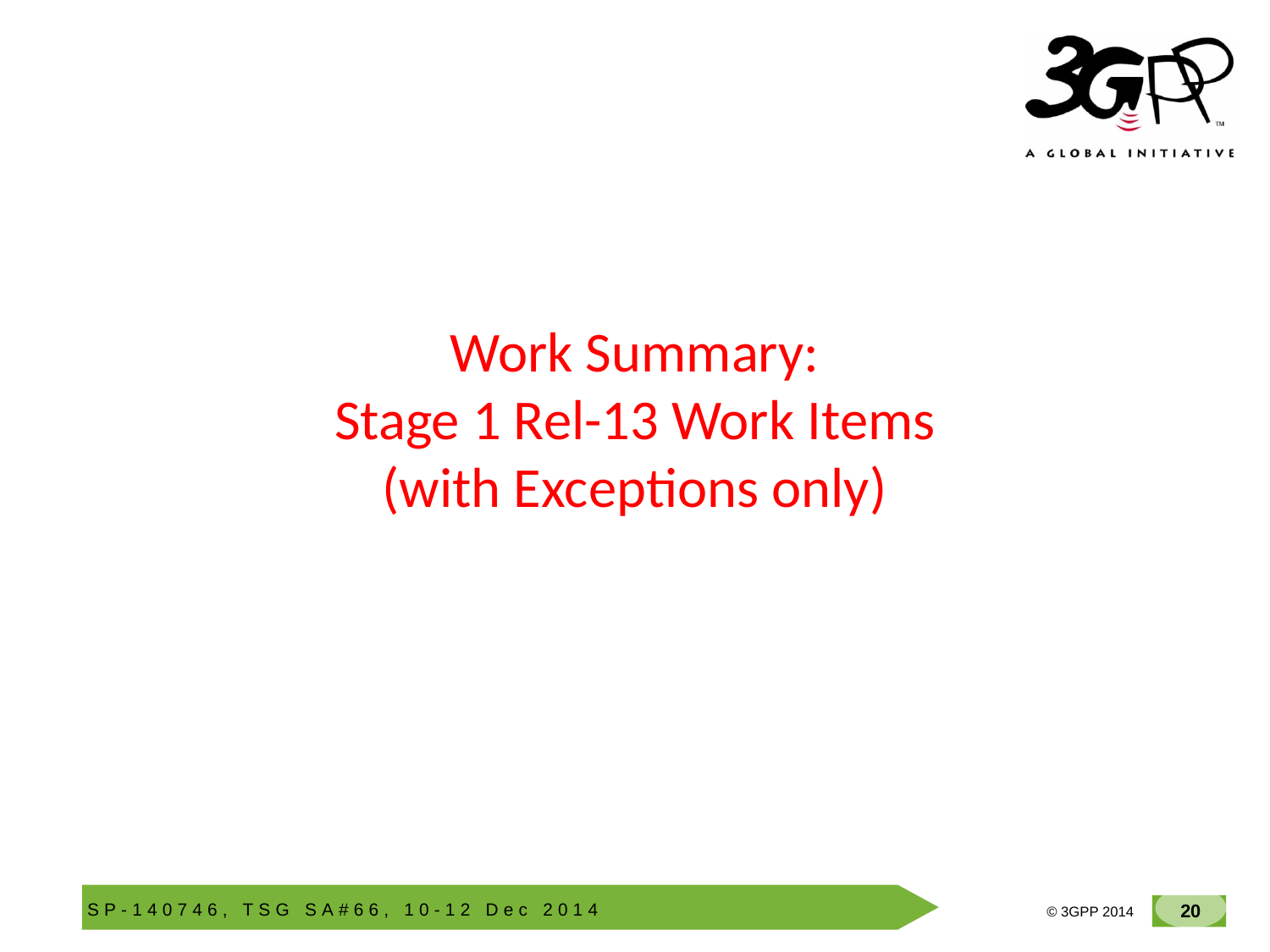

# Work Summary: Stage 1 Rel-13 Work Items (with Exceptions only)